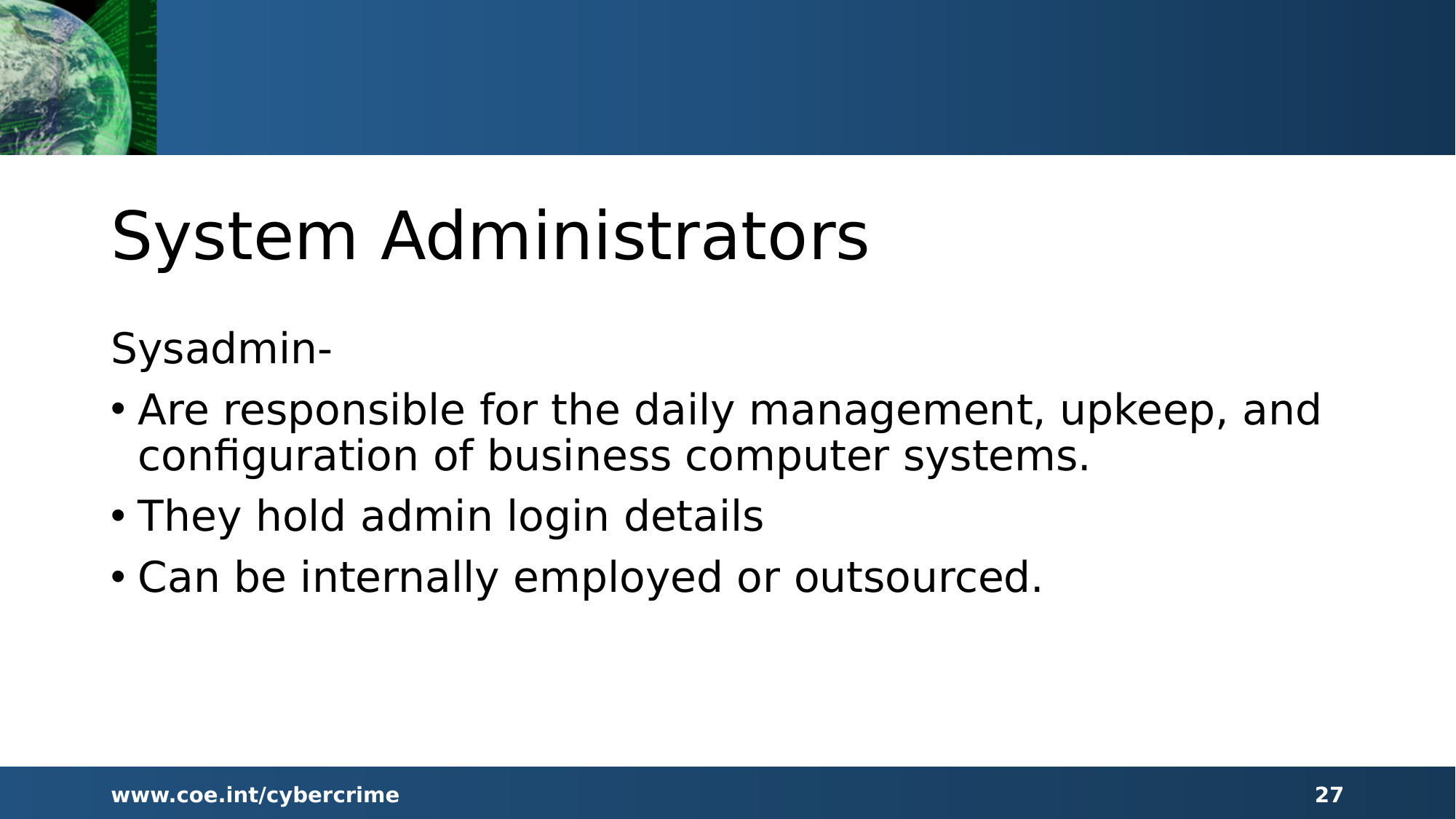

# System Administrators
Sysadmin-
Are responsible for the daily management, upkeep, and configuration of business computer systems.
They hold admin login details
Can be internally employed or outsourced.

www.coe.int/cybercrime
27